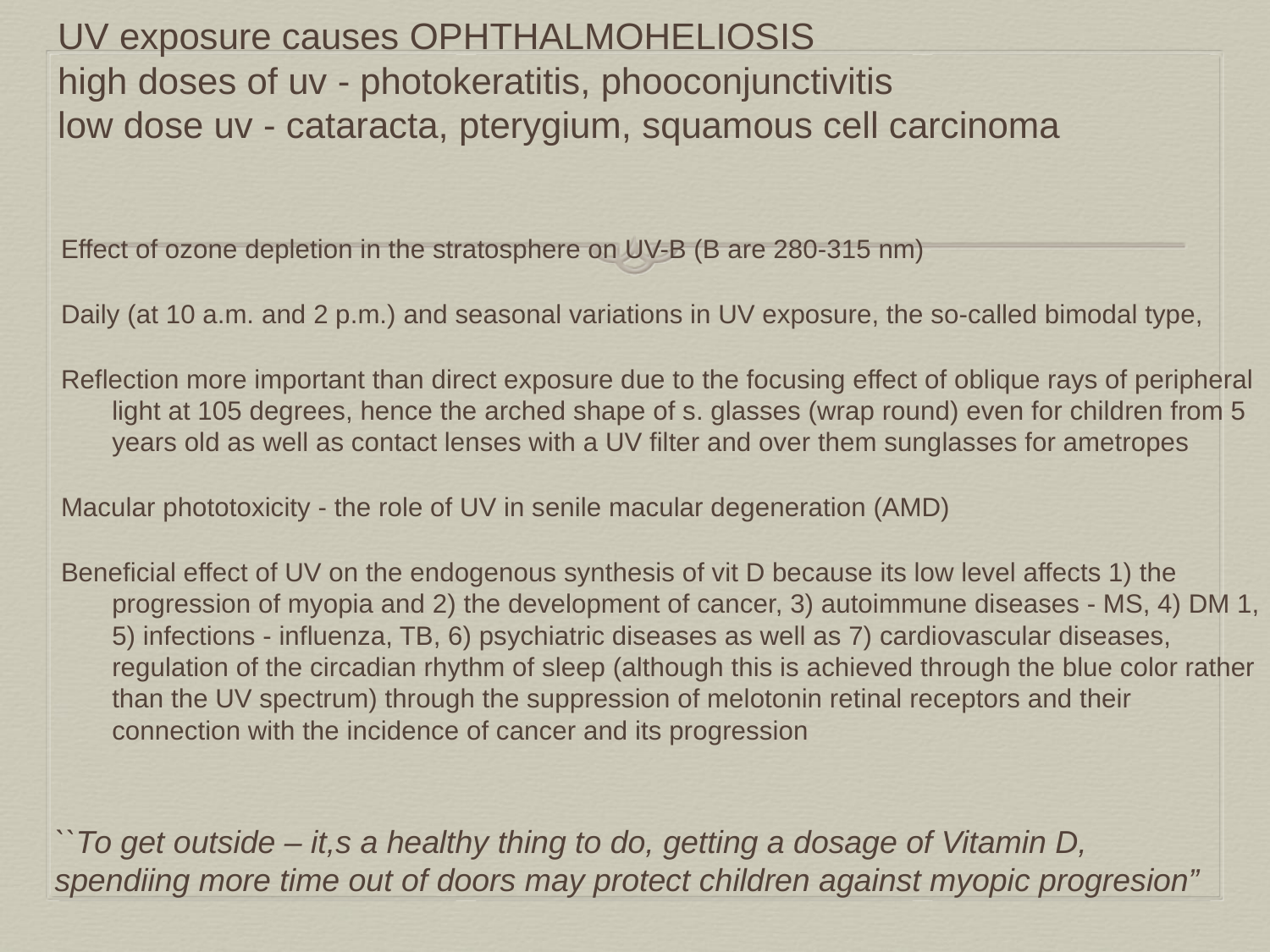

# UV exposure causes OPHTHALMOHELIOSIS
high doses of uv - photokeratitis, phooconjunctivitis
low dose uv - cataracta, pterygium, squamous cell carcinoma

Effect of ozone depletion in the stratosphere on UV-B (B are 280-315 nm)
Daily (at 10 a.m. and 2 p.m.) and seasonal variations in UV exposure, the so-called bimodal type,
Reflection more important than direct exposure due to the focusing effect of oblique rays of peripheral light at 105 degrees, hence the arched shape of s. glasses (wrap round) even for children from 5 years old as well as contact lenses with a UV filter and over them sunglasses for ametropes
Macular phototoxicity - the role of UV in senile macular degeneration (AMD)
Beneficial effect of UV on the endogenous synthesis of vit D because its low level affects 1) the progression of myopia and 2) the development of cancer, 3) autoimmune diseases - MS, 4) DM 1, 5) infections - influenza, TB, 6) psychiatric diseases as well as 7) cardiovascular diseases, regulation of the circadian rhythm of sleep (although this is achieved through the blue color rather than the UV spectrum) through the suppression of melotonin retinal receptors and their connection with the incidence of cancer and its progression

``То get outside – it,s a healthy thing to do, getting a dosage of Vitamin D,
spendiing more time out of doors may protect children against myopic progresion”